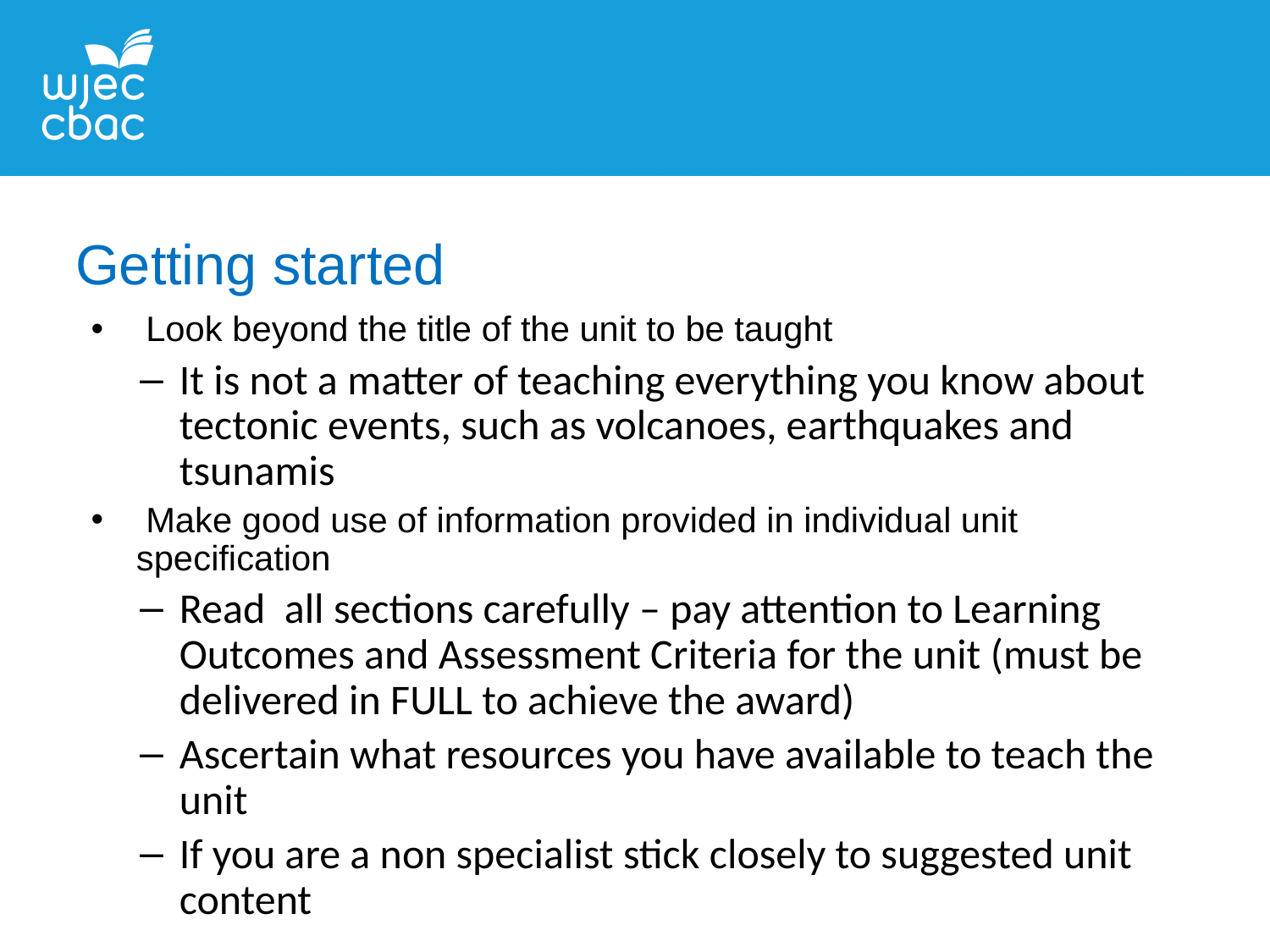

# Getting started
 Look beyond the title of the unit to be taught
It is not a matter of teaching everything you know about tectonic events, such as volcanoes, earthquakes and tsunamis
 Make good use of information provided in individual unit specification
Read  all sections carefully – pay attention to Learning Outcomes and Assessment Criteria for the unit (must be delivered in FULL to achieve the award)
Ascertain what resources you have available to teach the unit
If you are a non specialist stick closely to suggested unit content